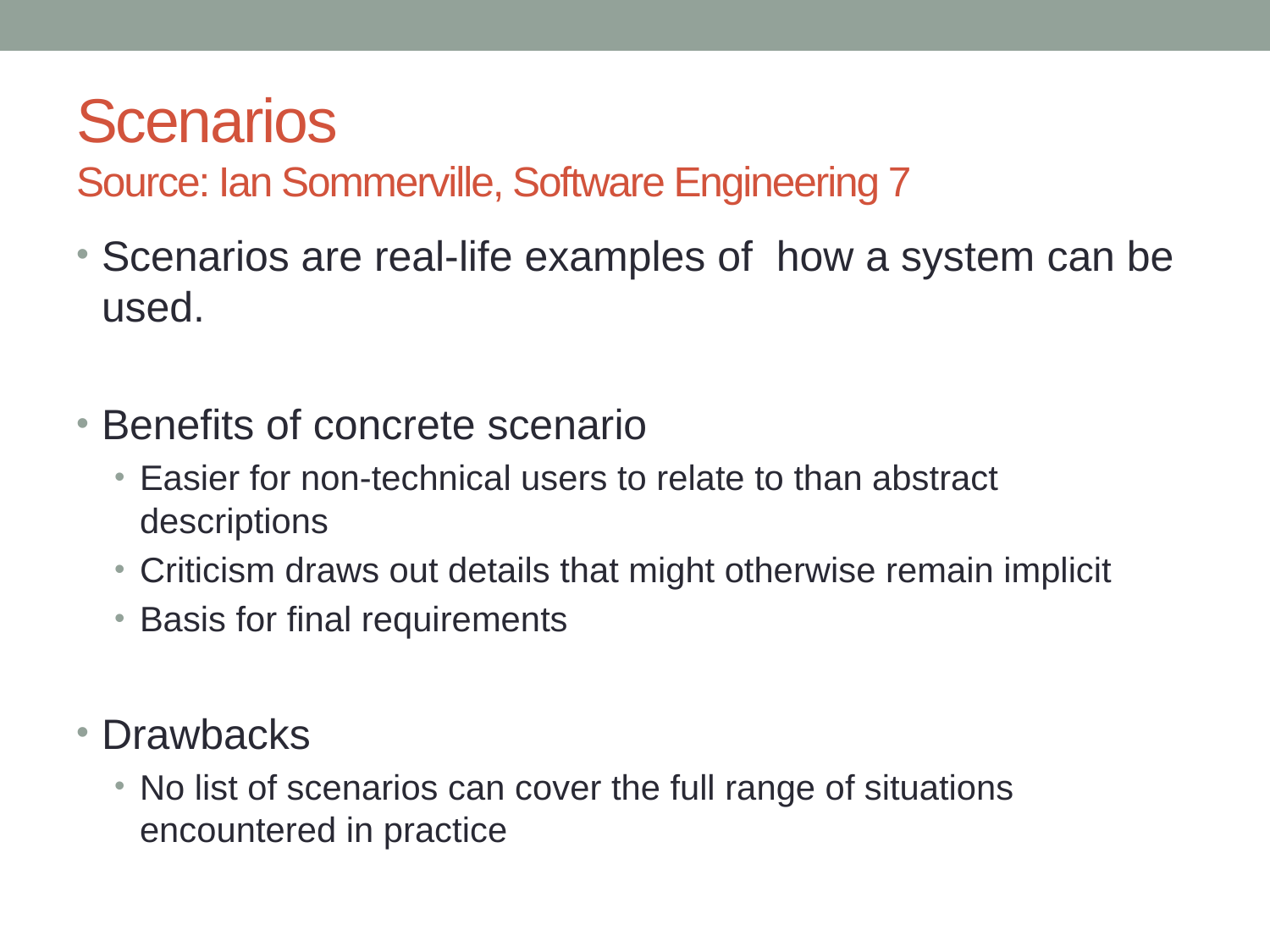

# Scenarios Source: Ian Sommerville, Software Engineering 7
Scenarios are real-life examples of  how a system can be used.

Benefits of concrete scenario
Easier for non-technical users to relate to than abstract descriptions
Criticism draws out details that might otherwise remain implicit
Basis for final requirements

Drawbacks
No list of scenarios can cover the full range of situations encountered in practice